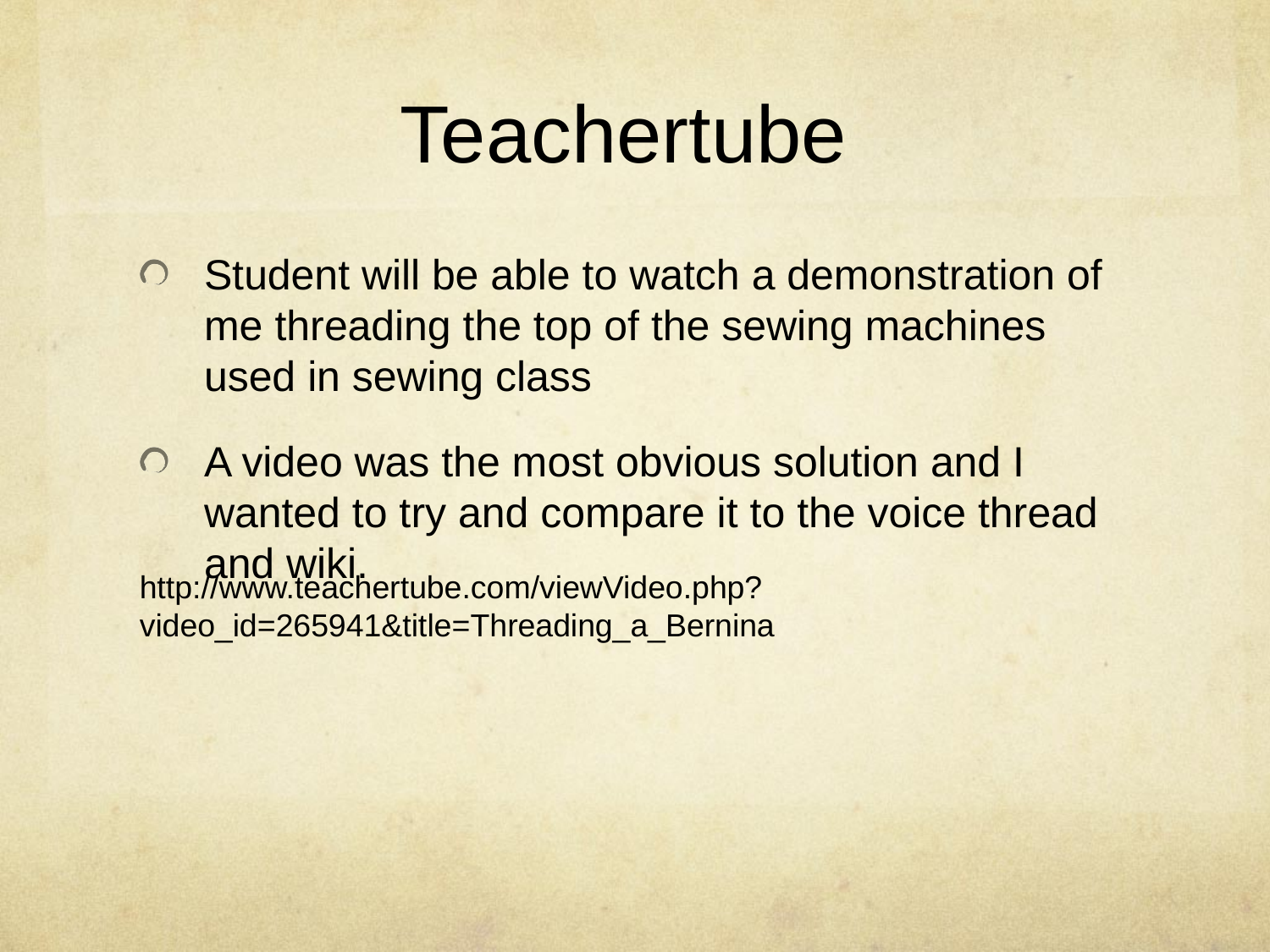

# Teachertube
Student will be able to watch a demonstration of me threading the top of the sewing machines used in sewing class
A video was the most obvious solution and I wanted to try and compare it to the voice thread and wiki.

http://www.teachertube.com/viewVideo.php?video_id=265941&title=Threading_a_Bernina